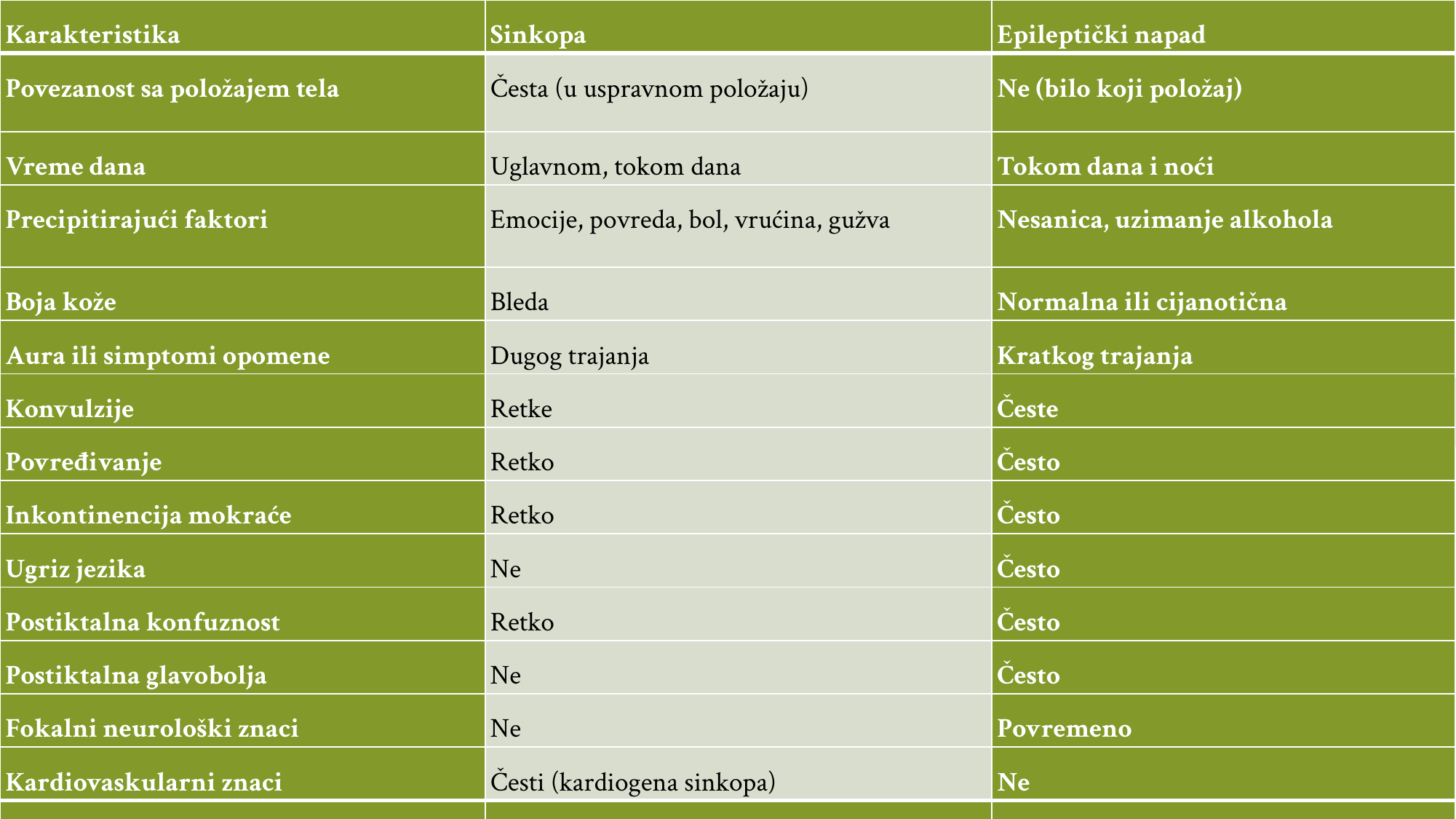

| Karakteristika | Sinkopa | Epileptički napad |
| --- | --- | --- |
| Povezanost sa položajem tela | Česta (u uspravnom položaju) | Ne (bilo koji položaj) |
| Vreme dana | Uglavnom, tokom dana | Tokom dana i noći |
| Precipitirajući faktori | Emocije, povreda, bol, vrućina, gužva | Nesanica, uzimanje alkohola |
| Boja kože | Bleda | Normalna ili cijanotična |
| Aura ili simptomi opomene | Dugog trajanja | Kratkog trajanja |
| Konvulzije | Retke | Česte |
| Povređivanje | Retko | Često |
| Inkontinencija mokraće | Retko | Često |
| Ugriz jezika | Ne | Često |
| Postiktalna konfuznost | Retko | Često |
| Postiktalna glavobolja | Ne | Često |
| Fokalni neurološki znaci | Ne | Povremeno |
| Kardiovaskularni znaci | Česti (kardiogena sinkopa) | Ne |
| Ebnormalni EEG | Retko (eventualno generalizovano usporenje tokom ataka) | Često |